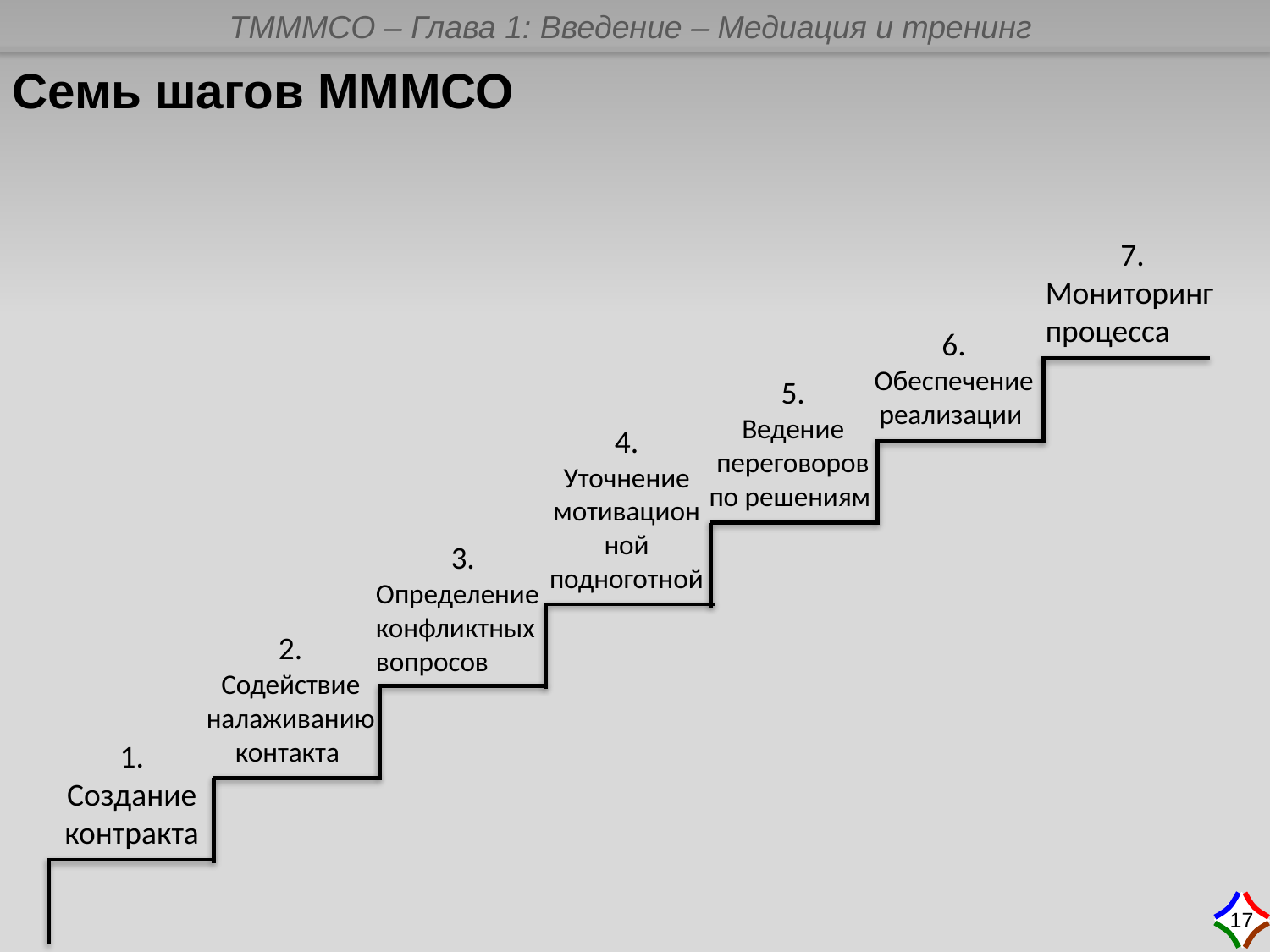

Семь шагов МММСО
7.
Мониторинг
процесса
6.
Обеспечение реализации
5.
Ведение переговоров по решениям
4.
Уточнение мотивационной подноготной
3.
Определение конфликтных вопросов
2.
Содействие налаживанию контакта
1.
Создание контракта